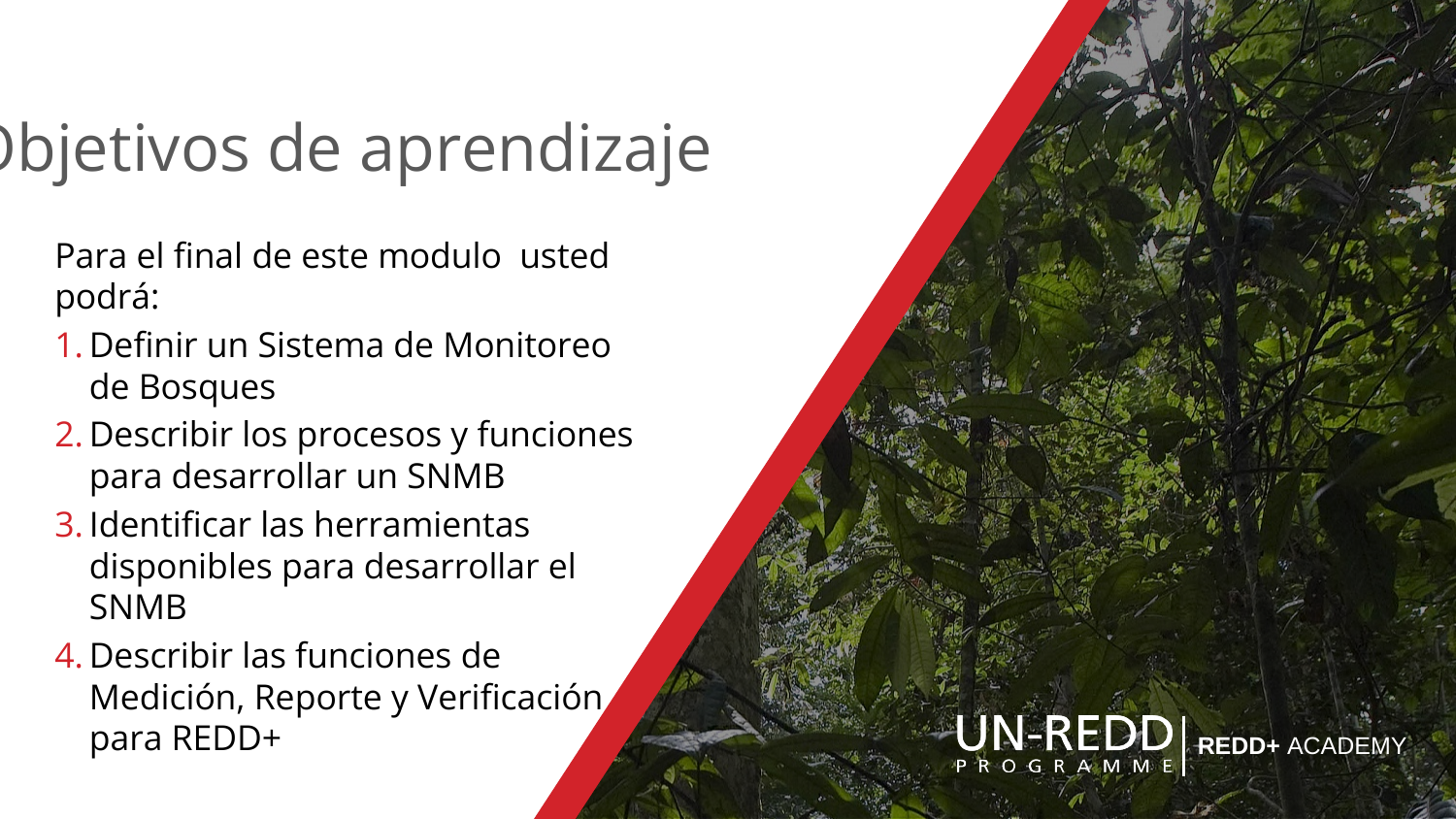

Para el final de este modulo  usted podrá:
Definir un Sistema de Monitoreo de Bosques
Describir los procesos y funciones para desarrollar un SNMB
Identificar las herramientas disponibles para desarrollar el SNMB
Describir las funciones de Medición, Reporte y Verificación para REDD+